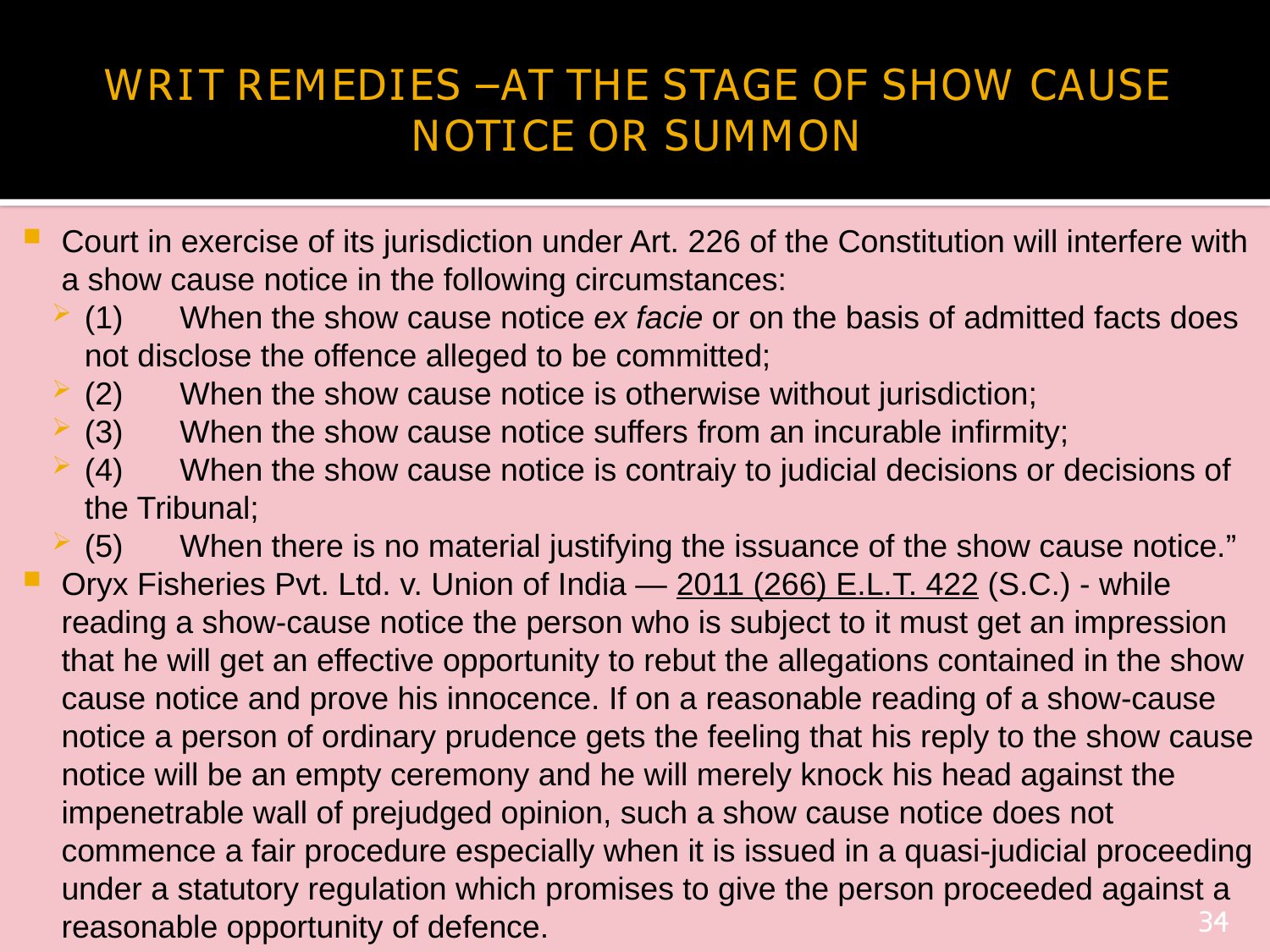

# WRIT REMEDIES –AT THE STAGE OF SHOW CAUSE NOTICE OR SUMMON
Court in exercise of its jurisdiction under Art. 226 of the Constitution will interfere with a show cause notice in the following circumstances:
(1)	When the show cause notice ex facie or on the basis of admitted facts does not disclose the offence alleged to be committed;
(2)	When the show cause notice is otherwise without jurisdiction;
(3)	When the show cause notice suffers from an incurable infirmity;
(4)	When the show cause notice is contraiy to judicial decisions or decisions of the Tribunal;
(5)	When there is no material justifying the issuance of the show cause notice.”
Oryx Fisheries Pvt. Ltd. v. Union of India — 2011 (266) E.L.T. 422 (S.C.) - while reading a show-cause notice the person who is subject to it must get an impression that he will get an effective opportunity to rebut the allegations contained in the show cause notice and prove his innocence. If on a reasonable reading of a show-cause notice a person of ordinary prudence gets the feeling that his reply to the show cause notice will be an empty ceremony and he will merely knock his head against the impenetrable wall of prejudged opinion, such a show cause notice does not commence a fair procedure especially when it is issued in a quasi-judicial proceeding under a statutory regulation which promises to give the person proceeded against a reasonable opportunity of defence.

34